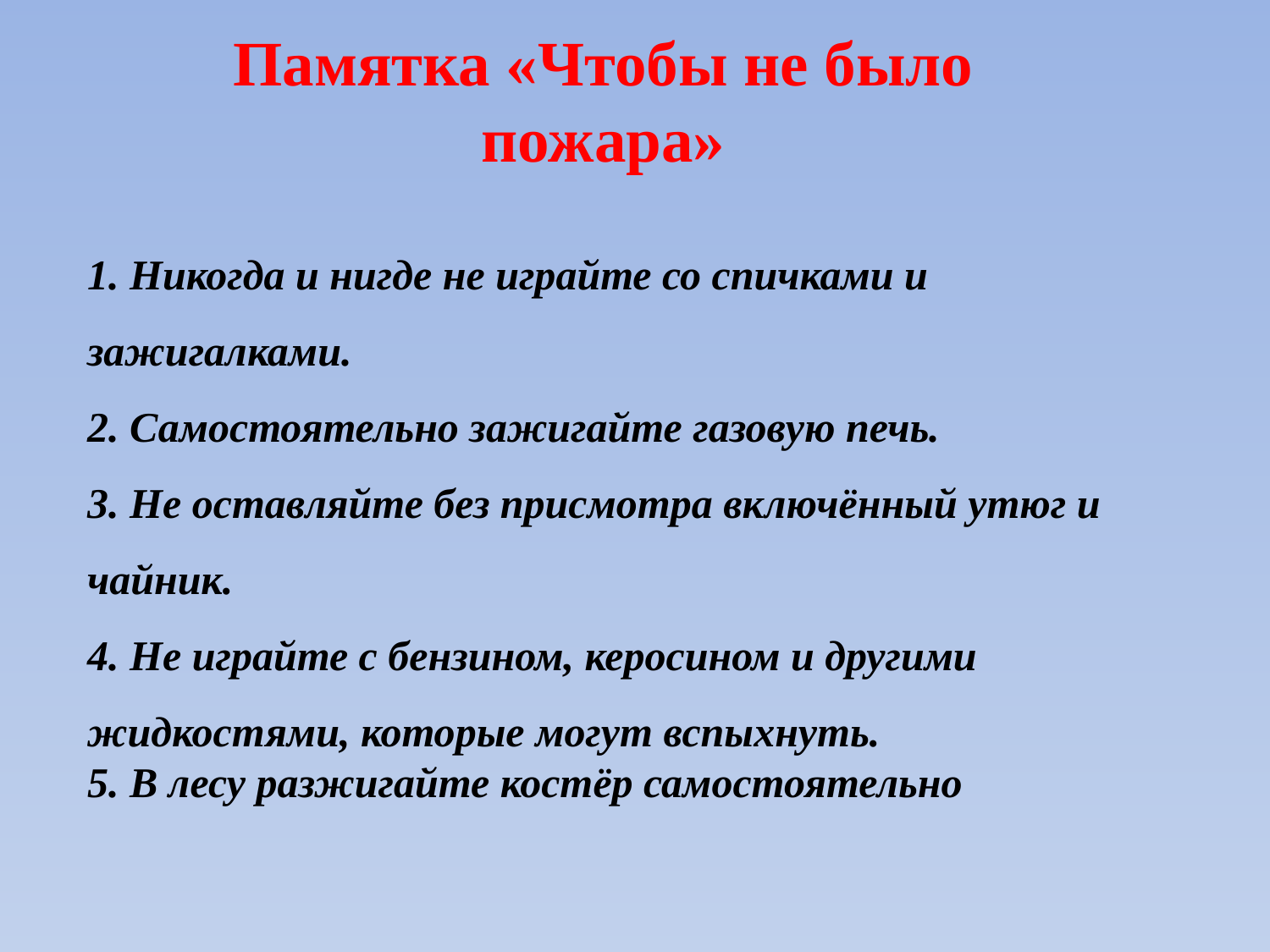

Памятка «Чтобы не было пожара»
1. Никогда и нигде не играйте со спичками и зажигалками.
2. Самостоятельно зажигайте газовую печь.
3. Не оставляйте без присмотра включённый утюг и чайник.
4. Не играйте с бензином, керосином и другими жидкостями, которые могут вспыхнуть.
5. В лесу разжигайте костёр самостоятельно